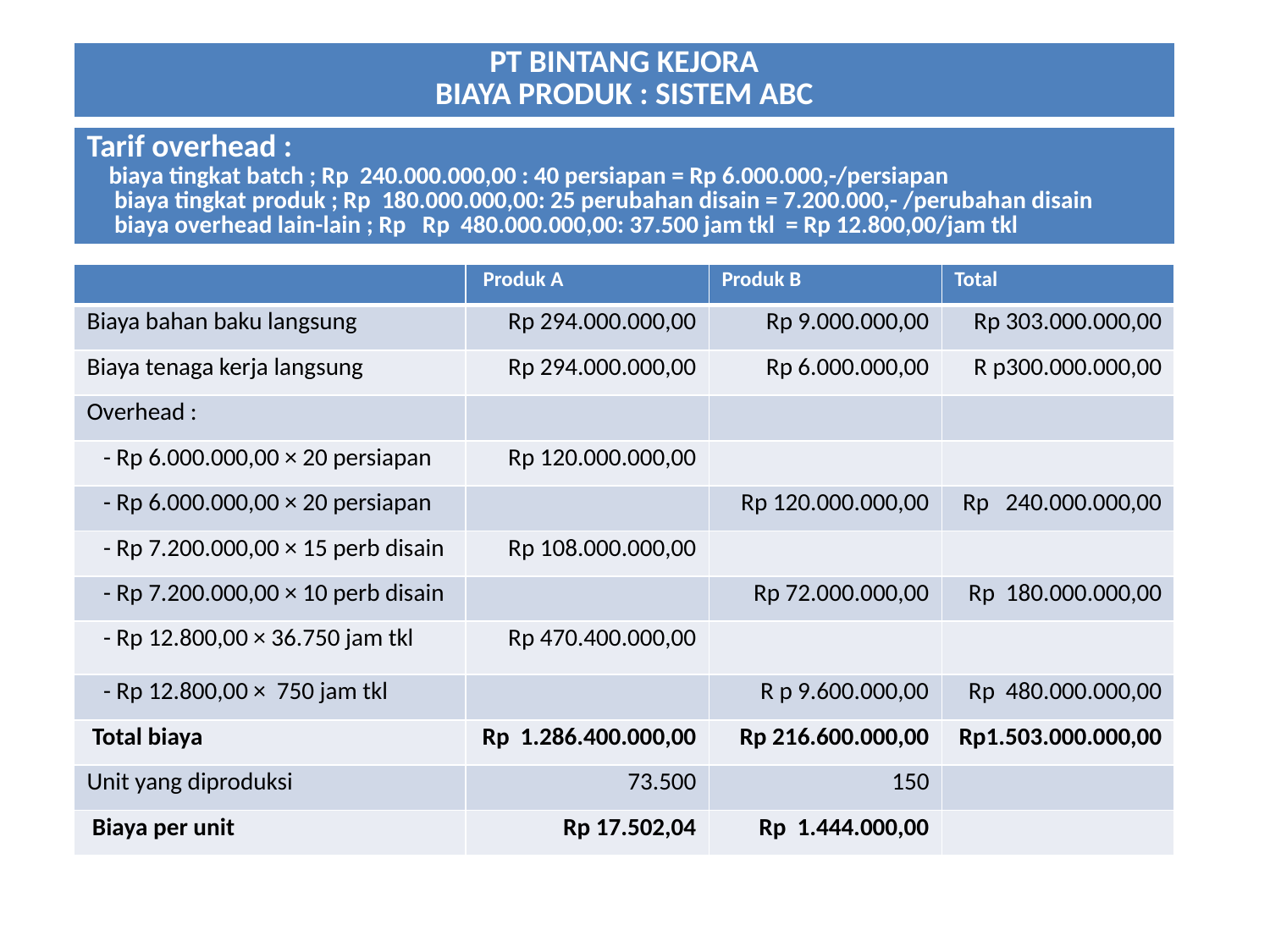

| PT BINTANG KEJORA BIAYA PRODUK : SISTEM ABC |
| --- |
.
| Tarif overhead : biaya tingkat batch ; Rp 240.000.000,00 : 40 persiapan = Rp 6.000.000,-/persiapan biaya tingkat produk ; Rp 180.000.000,00: 25 perubahan disain = 7.200.000,- /perubahan disain biaya overhead lain-lain ; Rp Rp 480.000.000,00: 37.500 jam tkl = Rp 12.800,00/jam tkl |
| --- |
|  | Produk A | Produk B | Total |
| --- | --- | --- | --- |
| Biaya bahan baku langsung | Rp 294.000.000,00 | Rp 9.000.000,00 | Rp 303.000.000,00 |
| Biaya tenaga kerja langsung | Rp 294.000.000,00 | Rp 6.000.000,00 | R p300.000.000,00 |
| Overhead : |  |  |  |
| - Rp 6.000.000,00 × 20 persiapan | Rp 120.000.000,00 |  |  |
| - Rp 6.000.000,00 × 20 persiapan |  | Rp 120.000.000,00 | Rp 240.000.000,00 |
| - Rp 7.200.000,00 × 15 perb disain | Rp 108.000.000,00 |  |  |
| - Rp 7.200.000,00 × 10 perb disain |  | Rp 72.000.000,00 | Rp 180.000.000,00 |
| - Rp 12.800,00 × 36.750 jam tkl | Rp 470.400.000,00 |  |  |
| - Rp 12.800,00 × 750 jam tkl |  | R p 9.600.000,00 | Rp 480.000.000,00 |
| Total biaya | Rp 1.286.400.000,00 | Rp 216.600.000,00 | Rp1.503.000.000,00 |
| Unit yang diproduksi | 73.500 | 150 |  |
| Biaya per unit | Rp 17.502,04 | Rp 1.444.000,00 |  |